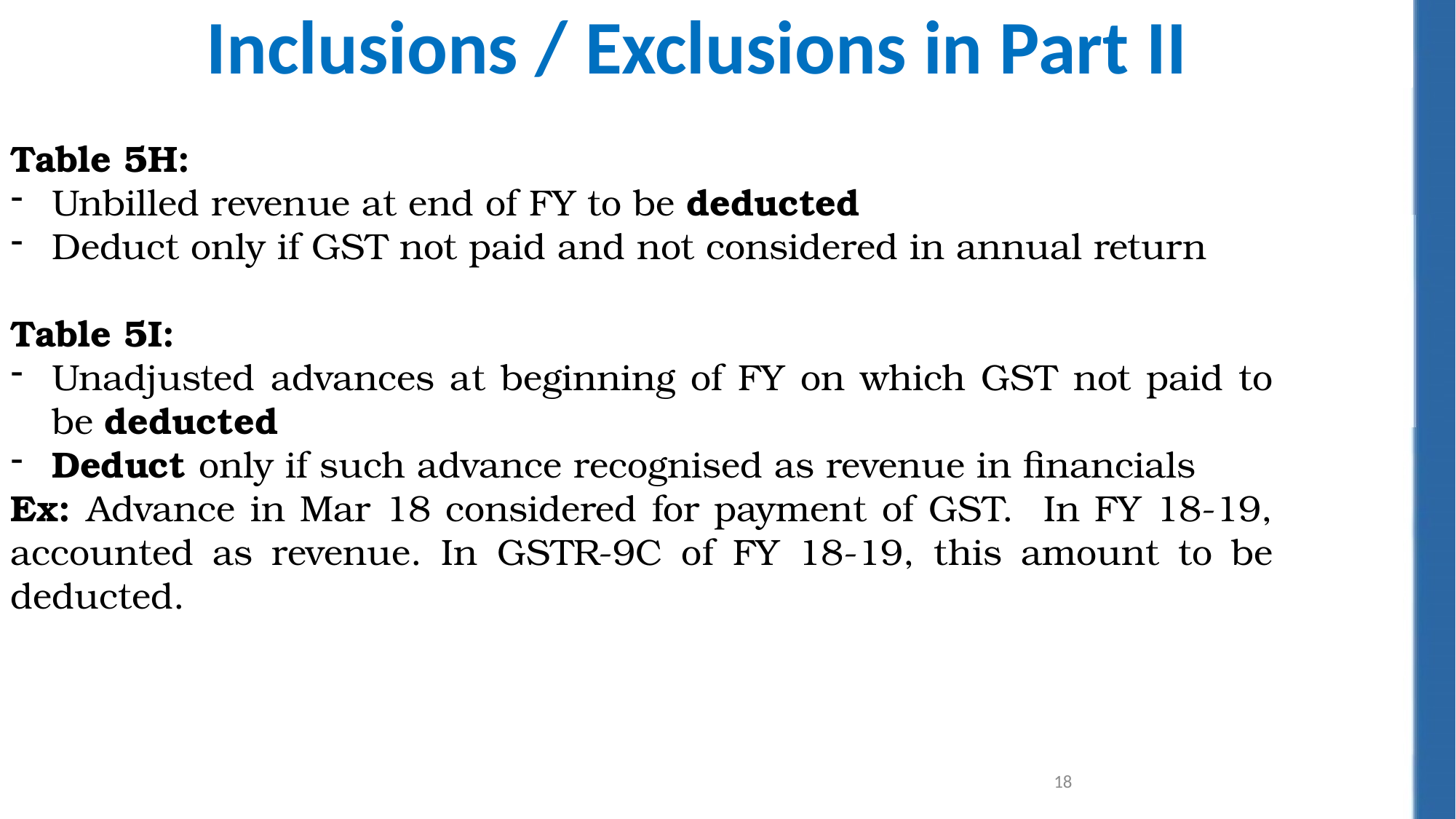

Inclusions / Exclusions in Part II
Table 5H:
Unbilled revenue at end of FY to be deducted
Deduct only if GST not paid and not considered in annual return

Table 5I:
Unadjusted advances at beginning of FY on which GST not paid to be deducted
Deduct only if such advance recognised as revenue in financials
Ex: Advance in Mar 18 considered for payment of GST.  In FY 18-19, accounted as revenue. In GSTR-9C of FY 18-19, this amount to be deducted.

18